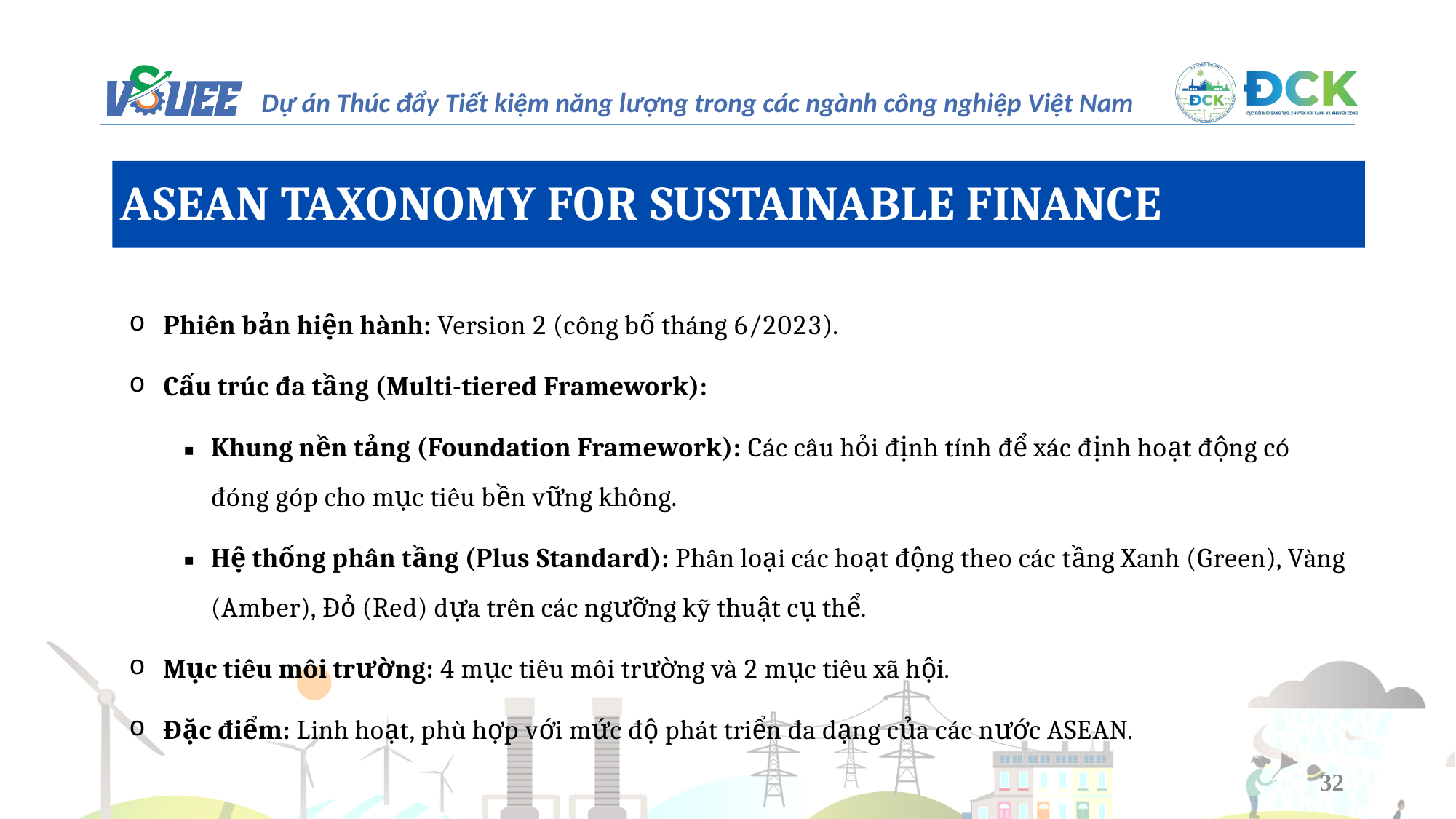

ASEAN TAXONOMY FOR SUSTAINABLE FINANCE
Phiên bản hiện hành: Version 2 (công bố tháng 6/2023).
Cấu trúc đa tầng (Multi-tiered Framework):
Khung nền tảng (Foundation Framework): Các câu hỏi định tính để xác định hoạt động có đóng góp cho mục tiêu bền vững không.
Hệ thống phân tầng (Plus Standard): Phân loại các hoạt động theo các tầng Xanh (Green), Vàng (Amber), Đỏ (Red) dựa trên các ngưỡng kỹ thuật cụ thể.
Mục tiêu môi trường: 4 mục tiêu môi trường và 2 mục tiêu xã hội.
Đặc điểm: Linh hoạt, phù hợp với mức độ phát triển đa dạng của các nước ASEAN.
32